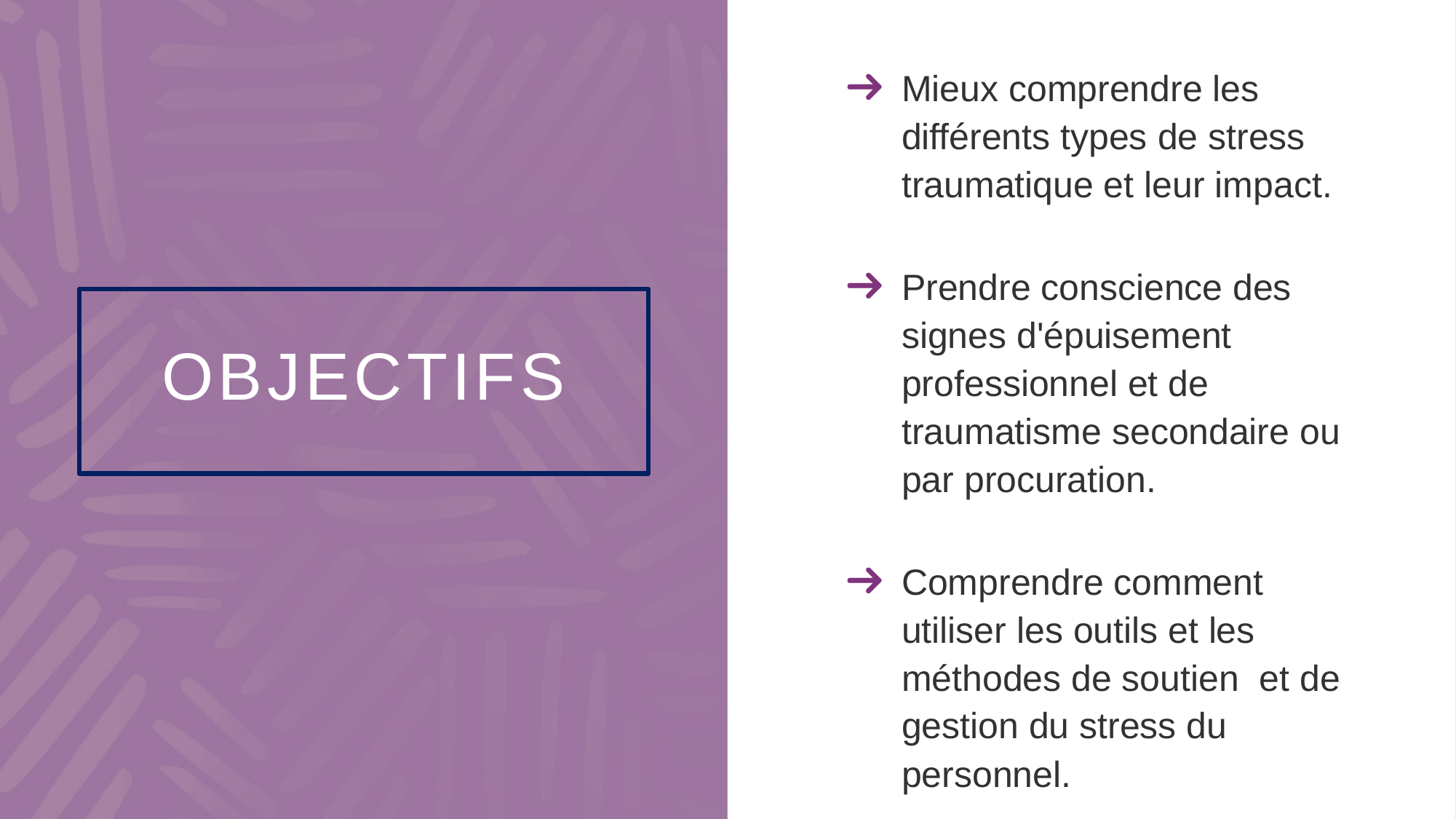

Mieux comprendre les différents types de stress traumatique et leur impact.
Prendre conscience des signes d'épuisement professionnel et de traumatisme secondaire ou par procuration.
Comprendre comment utiliser les outils et les méthodes de soutien  et de gestion du stress du personnel.
# Objectifs